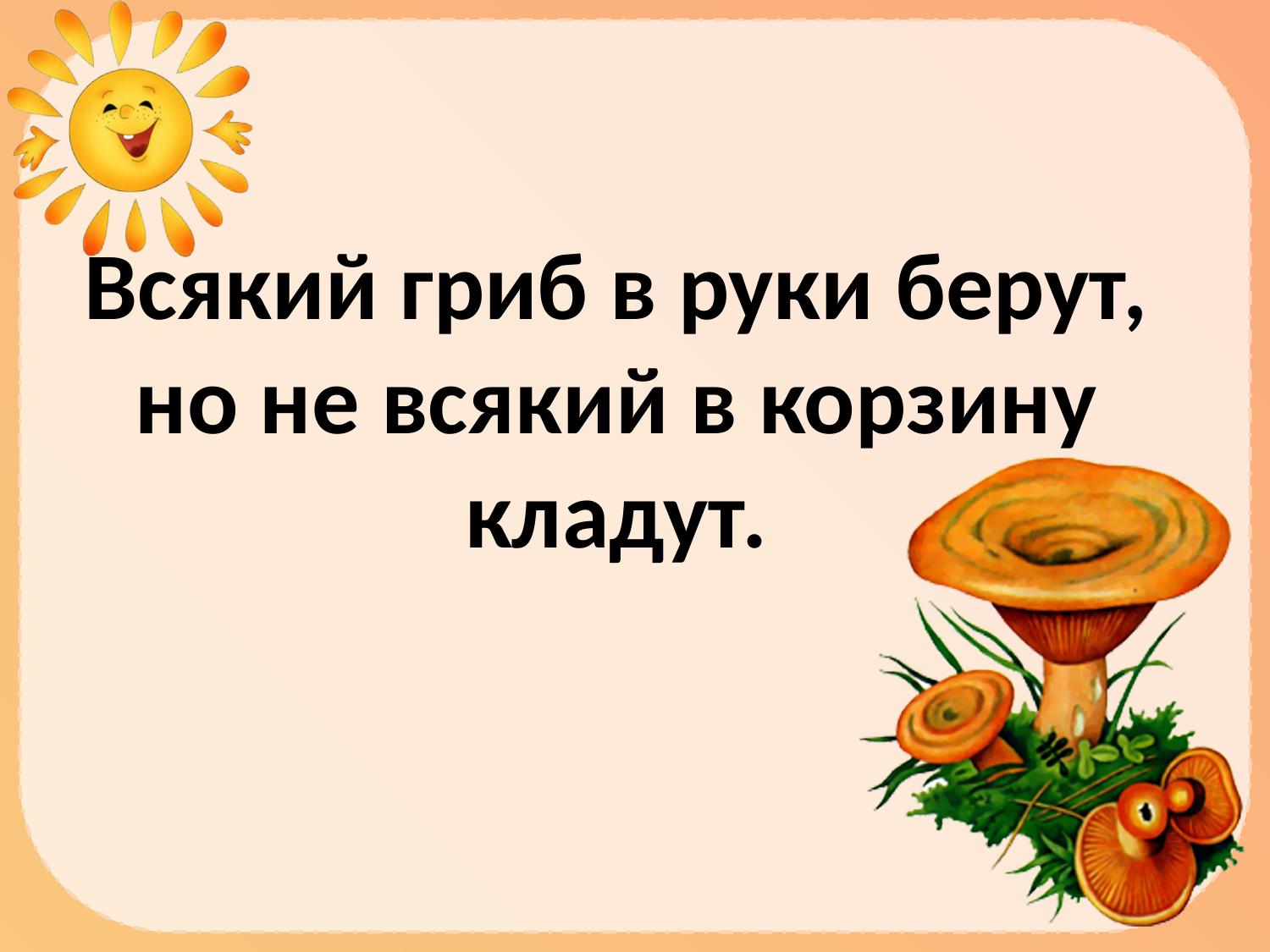

# Всякий гриб в руки берут, но не всякий в корзину кладут.